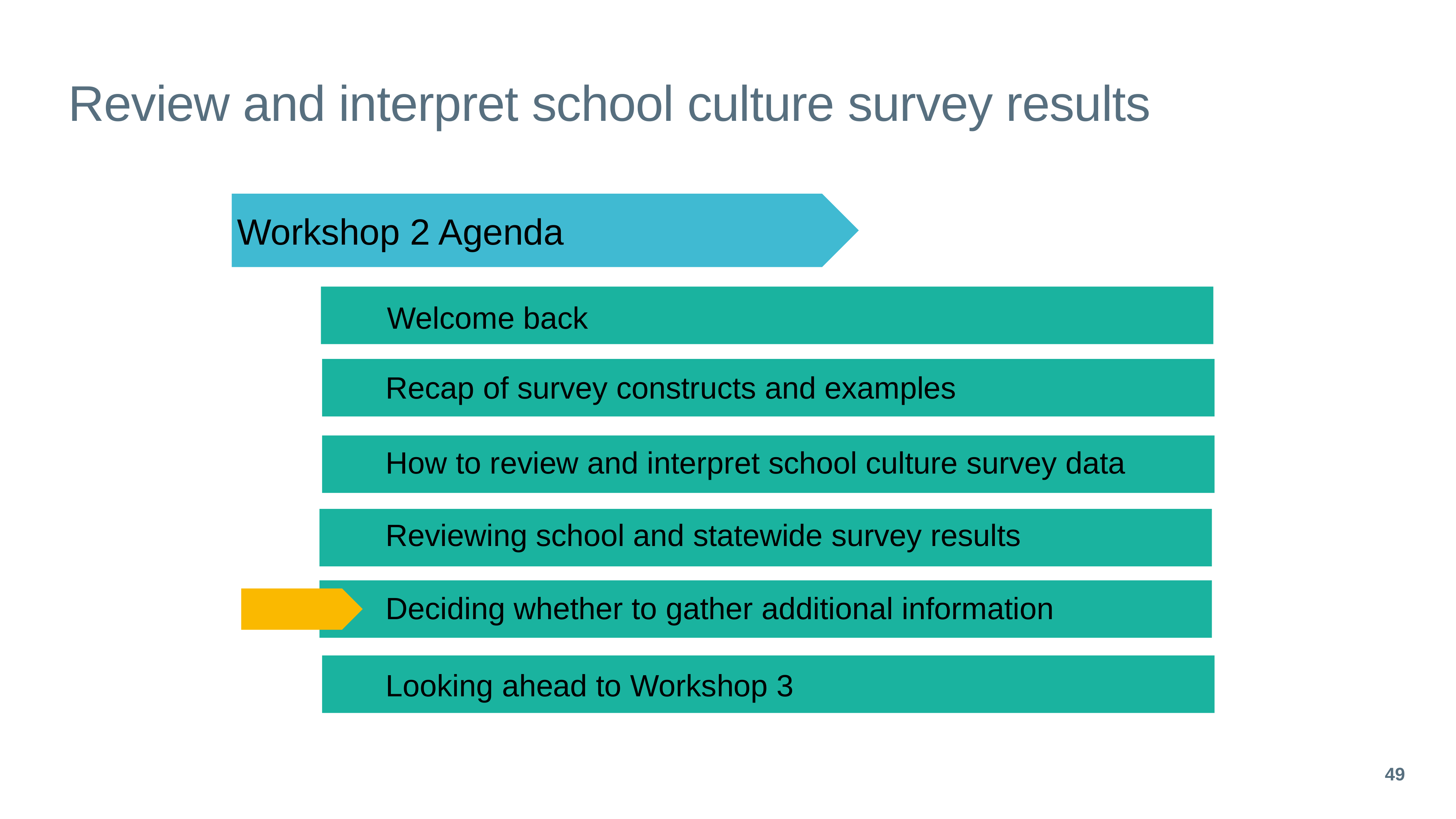

# Review and interpret school culture survey results
Workshop 2 Agenda

Welcome back

Recap of survey constructs and examples

How to review and interpret school culture survey data

Reviewing school and statewide survey results

Deciding whether to gather additional information

Looking ahead to Workshop 3
49